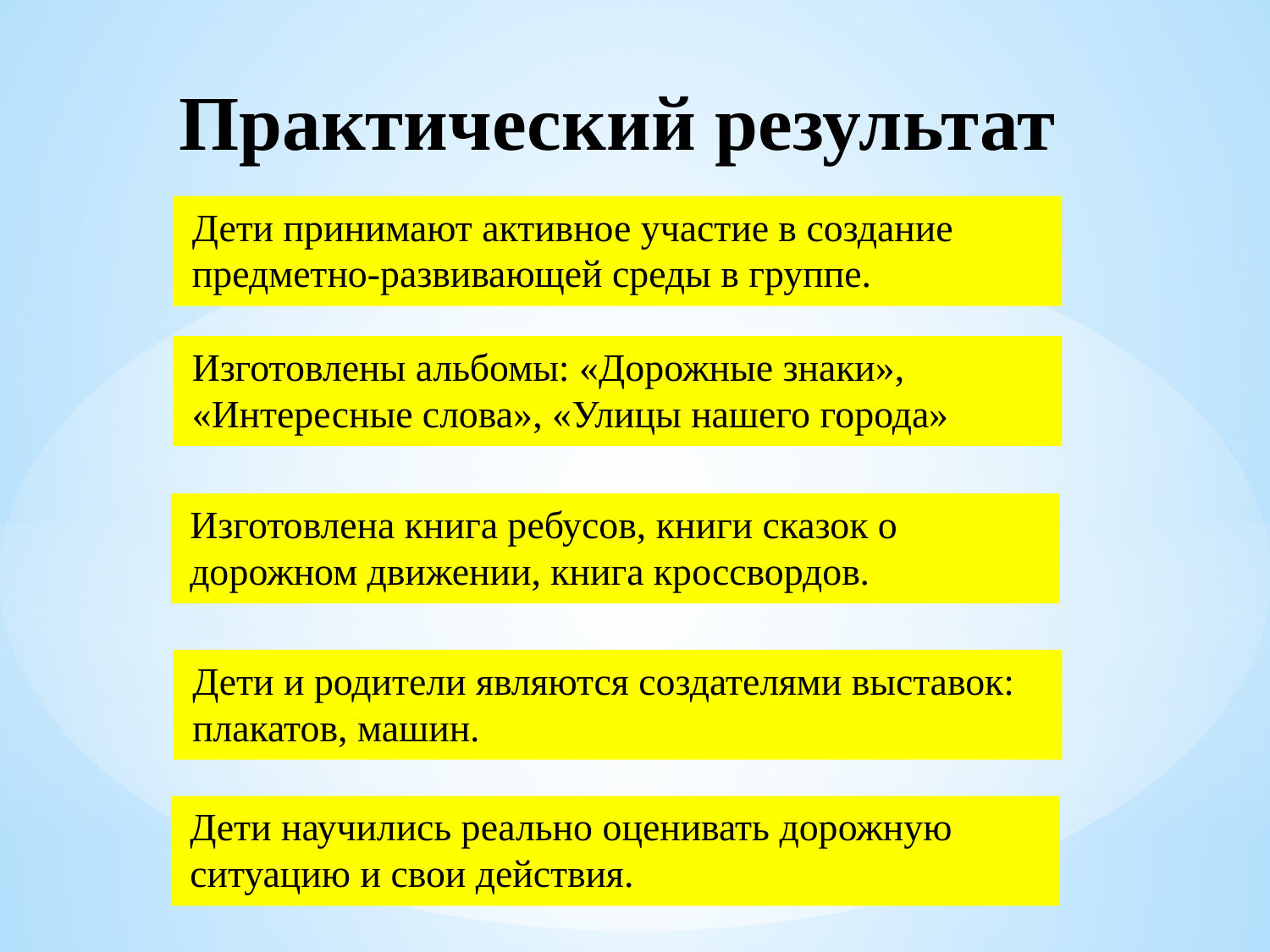

# Практический результат
Дети принимают активное участие в создание предметно-развивающей среды в группе.
Изготовлены альбомы: «Дорожные знаки», «Интересные слова», «Улицы нашего города»
Изготовлена книга ребусов, книги сказок о дорожном движении, книга кроссвордов.
Дети и родители являются создателями выставок: плакатов, машин.
Дети научились реально оценивать дорожную ситуацию и свои действия.